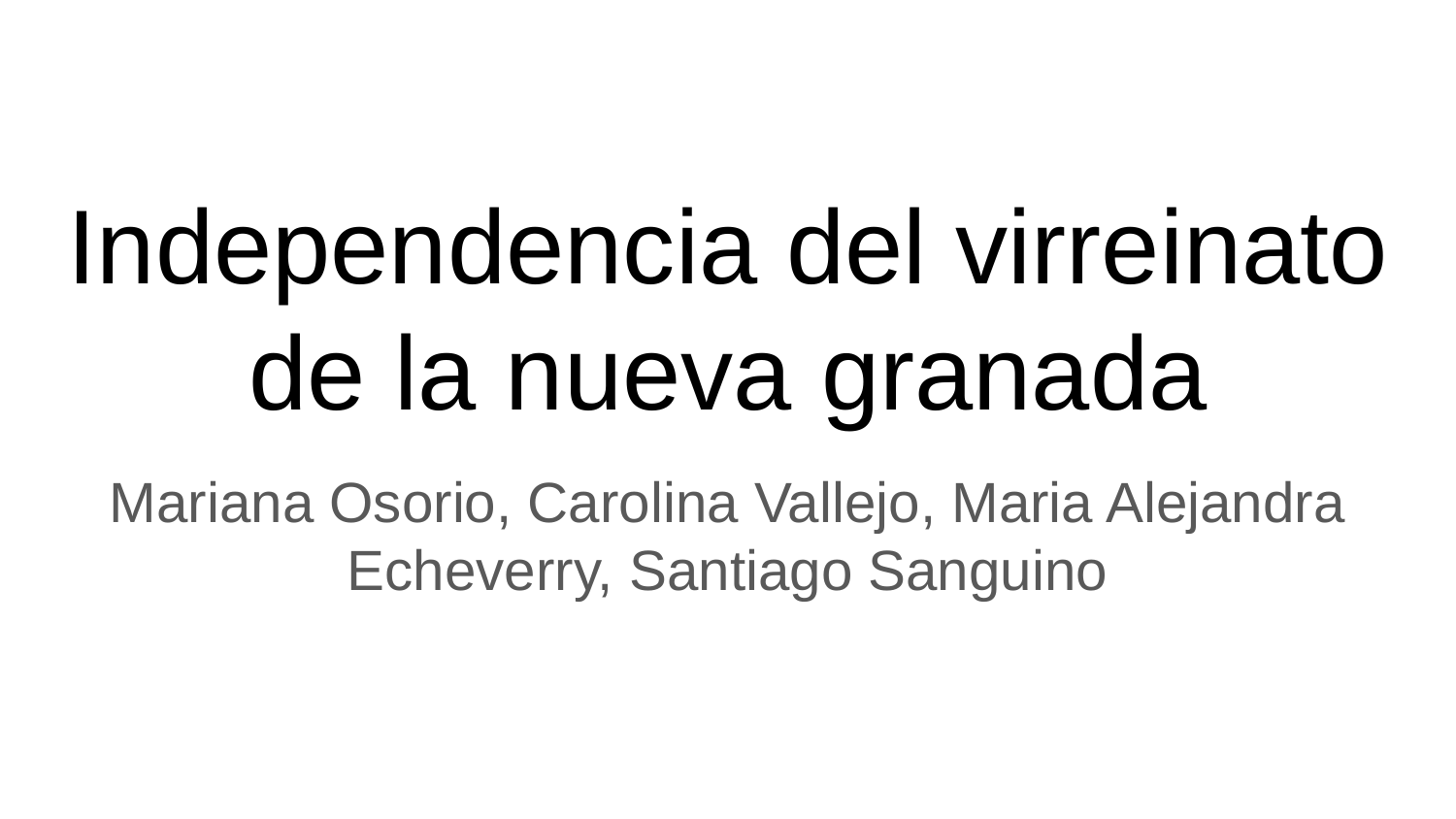

# Independencia del virreinato de la nueva granada
Mariana Osorio, Carolina Vallejo, Maria Alejandra Echeverry, Santiago Sanguino